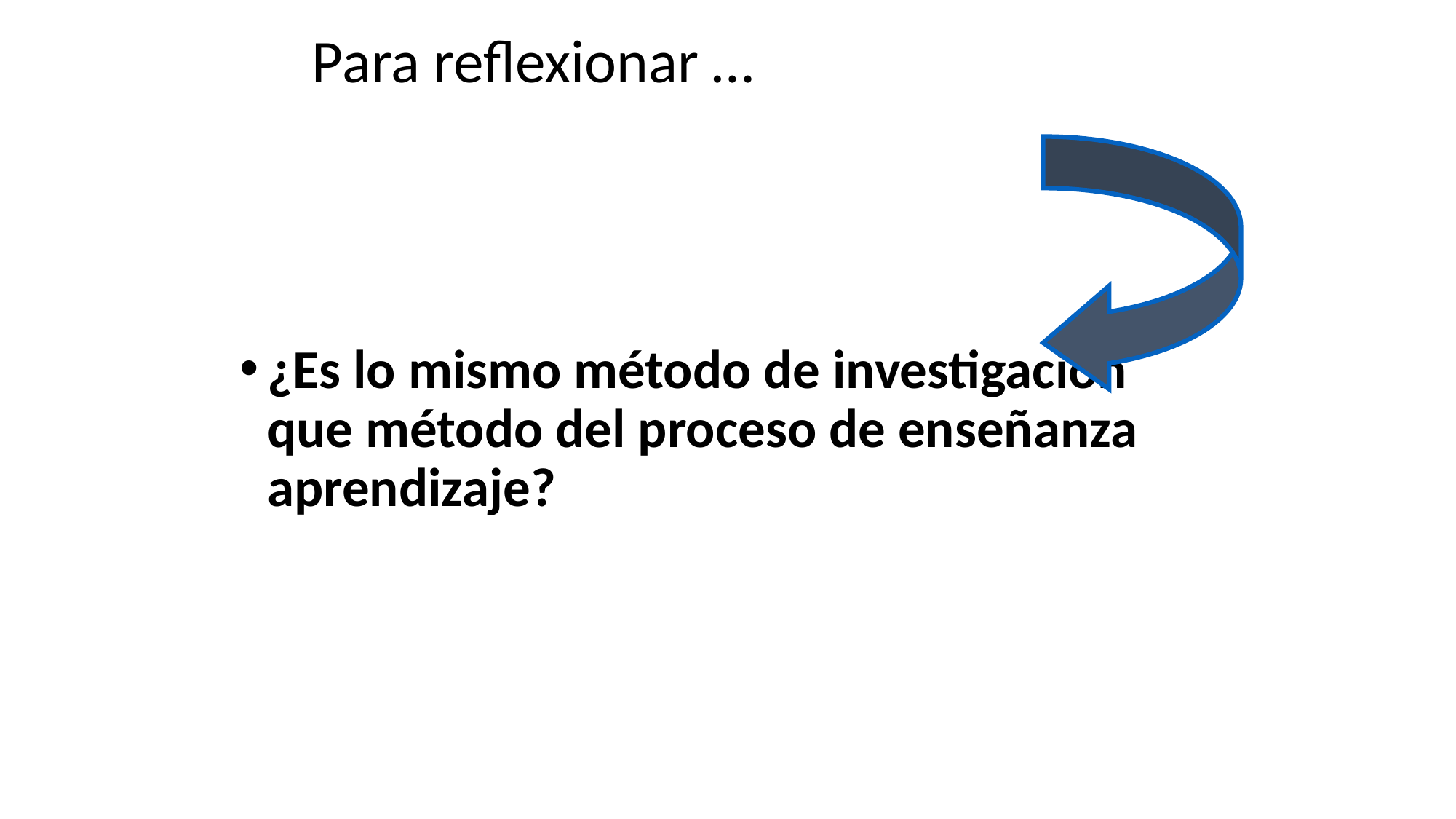

# Para reflexionar …

¿Es lo mismo método de investigación que método del proceso de enseñanza aprendizaje?